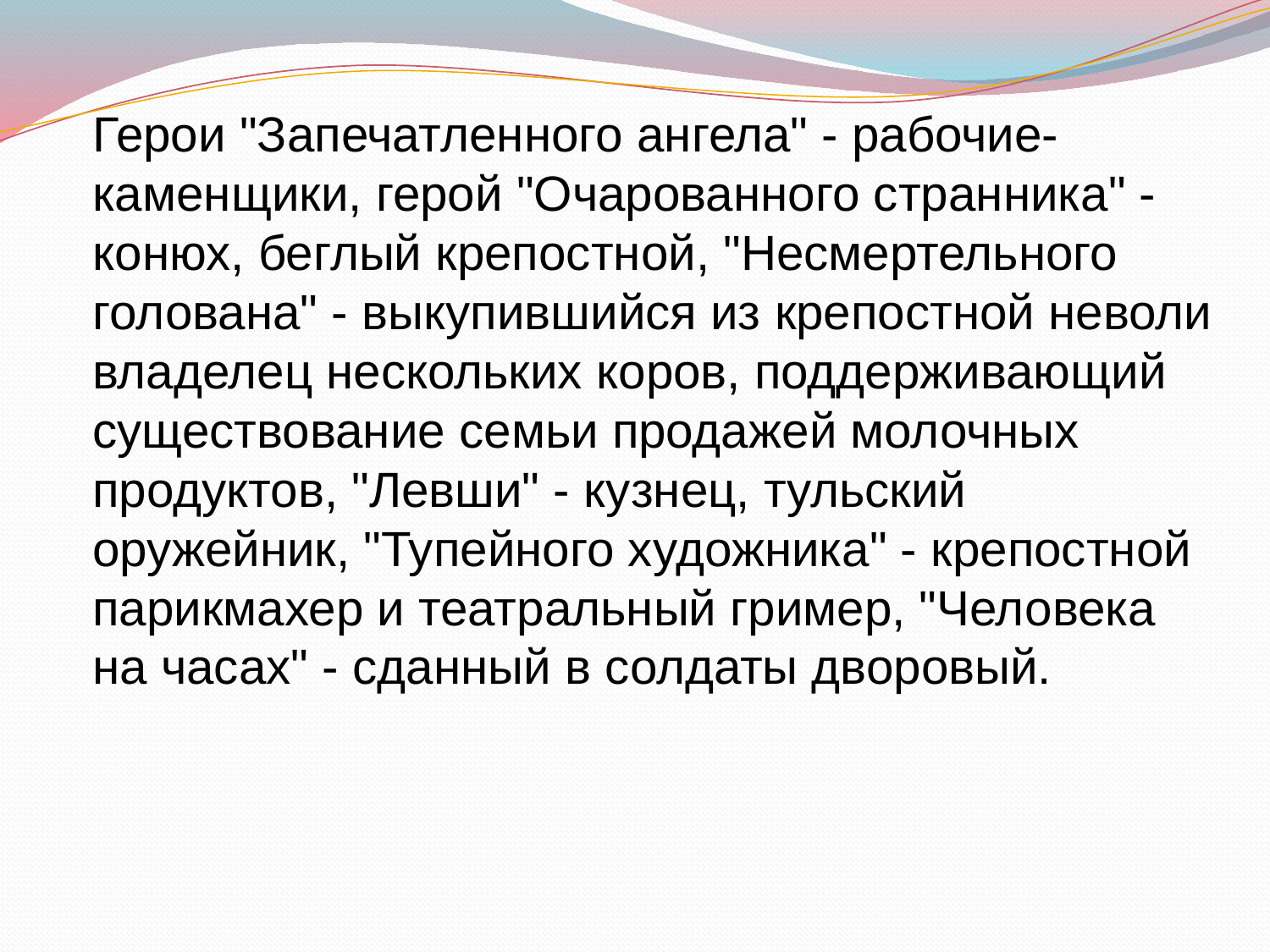

Герои "Запечатленного ангела" - рабочие-каменщики, герой "Очарованного странника" - конюх, беглый крепостной, "Несмертельного голована" - выкупившийся из крепостной неволи владелец нескольких коров, поддерживающий существование семьи продажей молочных продуктов, "Левши" - кузнец, тульский оружейник, "Тупейного художника" - крепостной парикмахер и театральный гример, "Человека на часах" - сданный в солдаты дворовый.